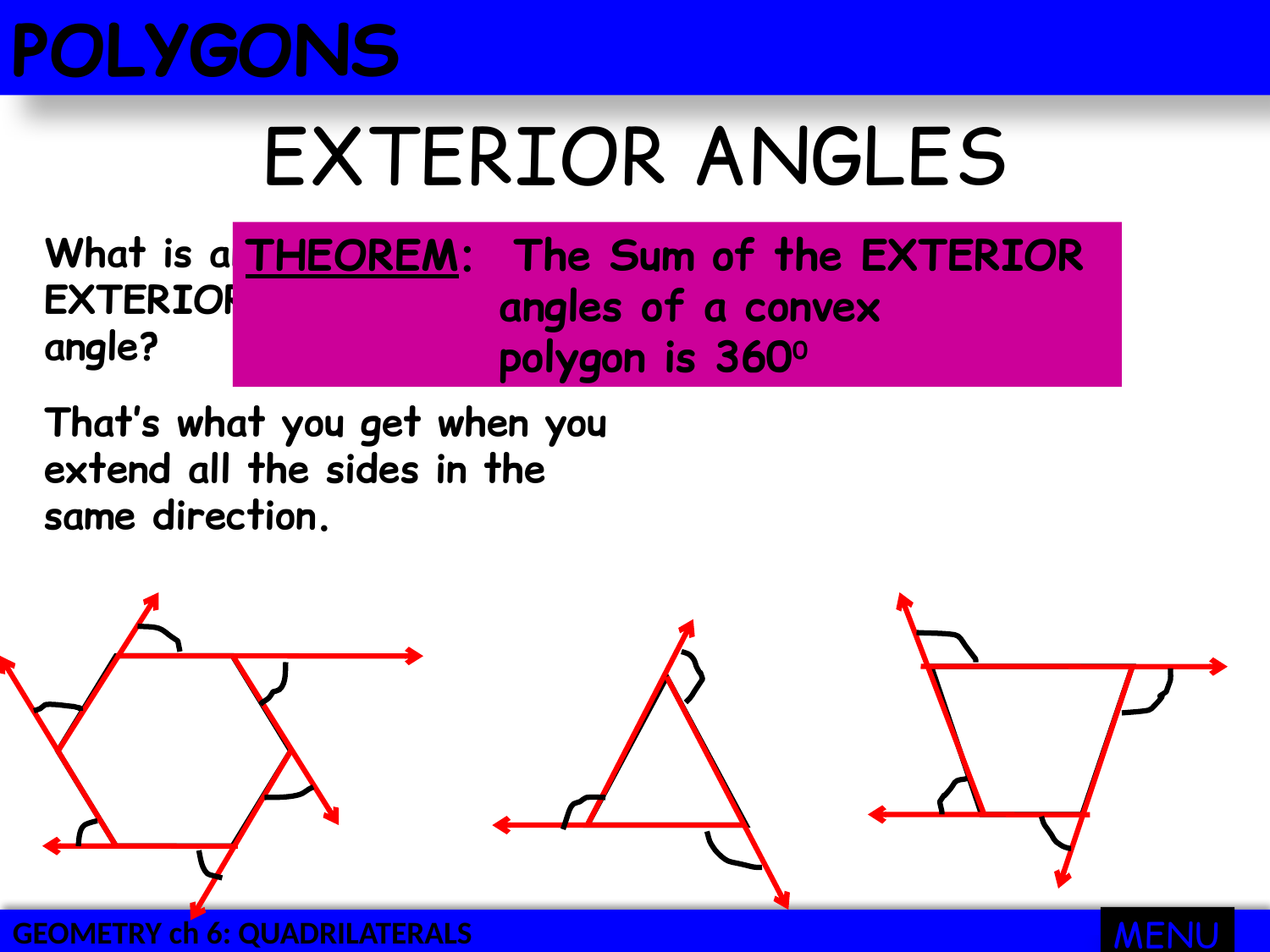

POLYGONS
# EXTERIOR ANGLES
What is an EXTERIOR angle?
THEOREM:  The Sum of the EXTERIOR
		angles of a convex 			polygon is 3600
That’s what you get when you extend all the sides in the same direction.

MENU
GEOMETRY ch 6: QUADRILATERALS